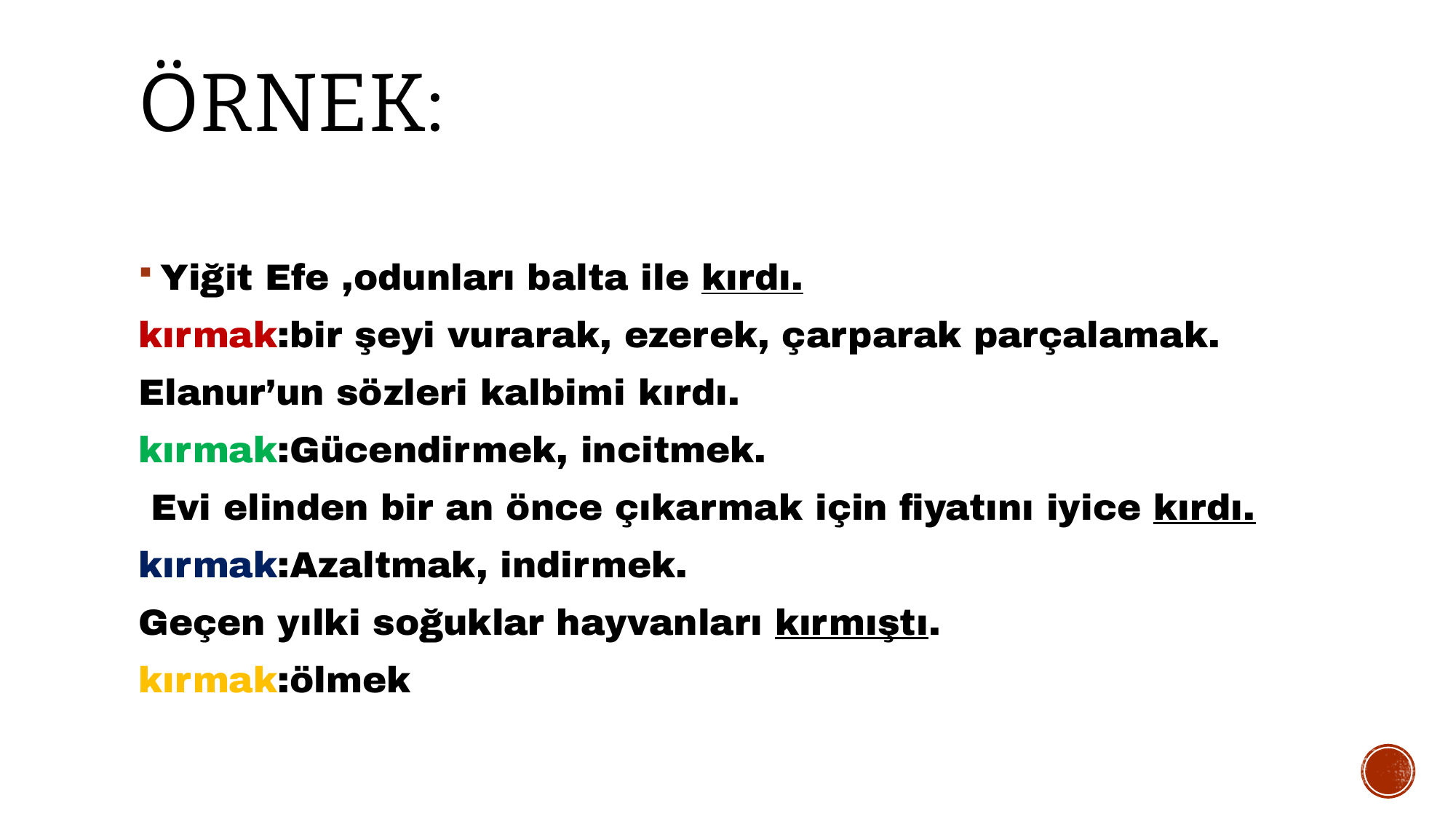

# ÖRNEK:
Yiğit Efe ,odunları balta ile kırdı.
kırmak:bir şeyi vurarak, ezerek, çarparak parçalamak.
Elanur’un sözleri kalbimi kırdı.
kırmak:Gücendirmek, incitmek.
 Evi elinden bir an önce çıkarmak için fiyatını iyice kırdı.
kırmak:Azaltmak, indirmek.
Geçen yılki soğuklar hayvanları kırmıştı.
kırmak:ölmek